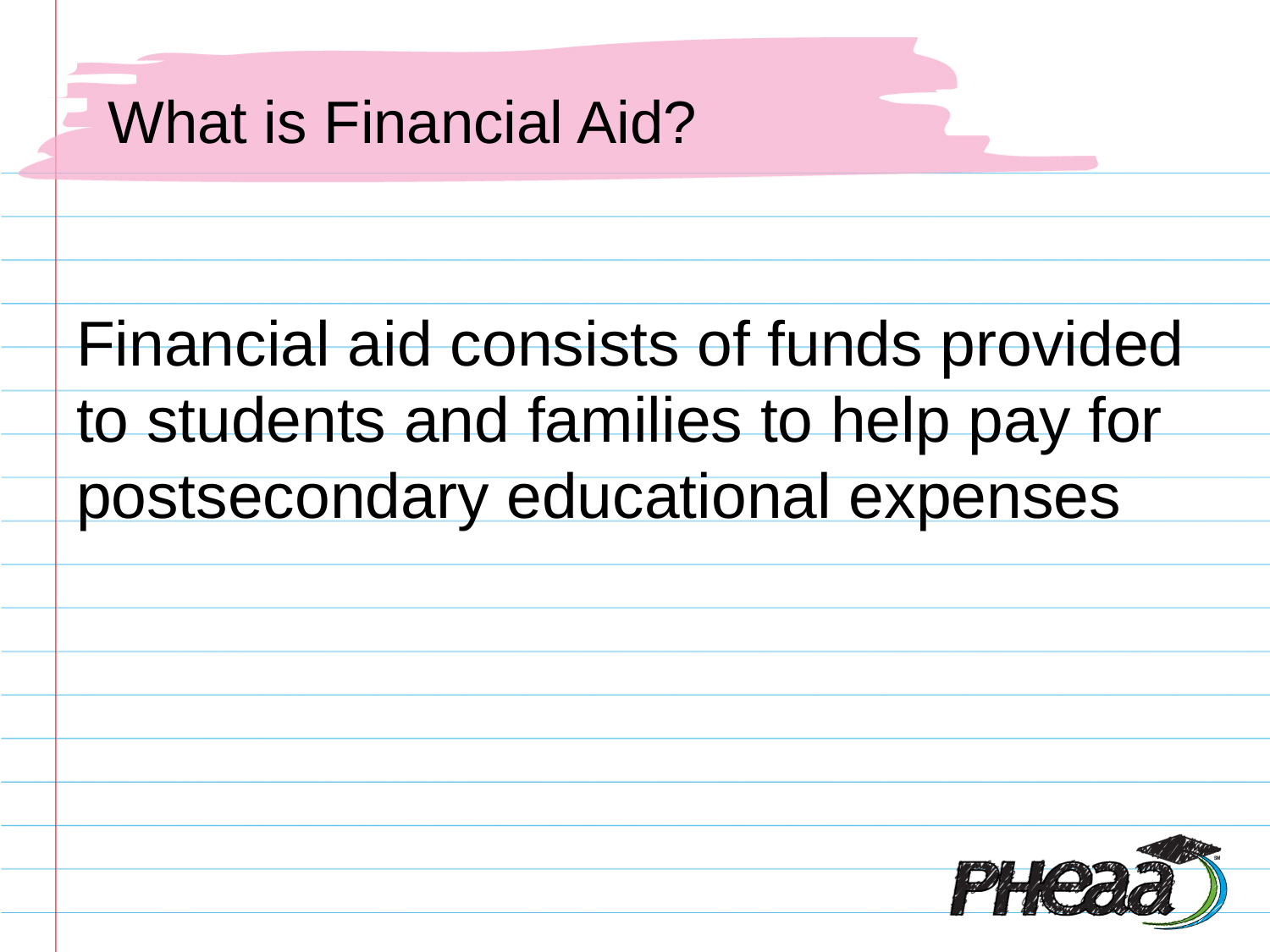

# What is Financial Aid?
Financial aid consists of funds provided to students and families to help pay for postsecondary educational expenses